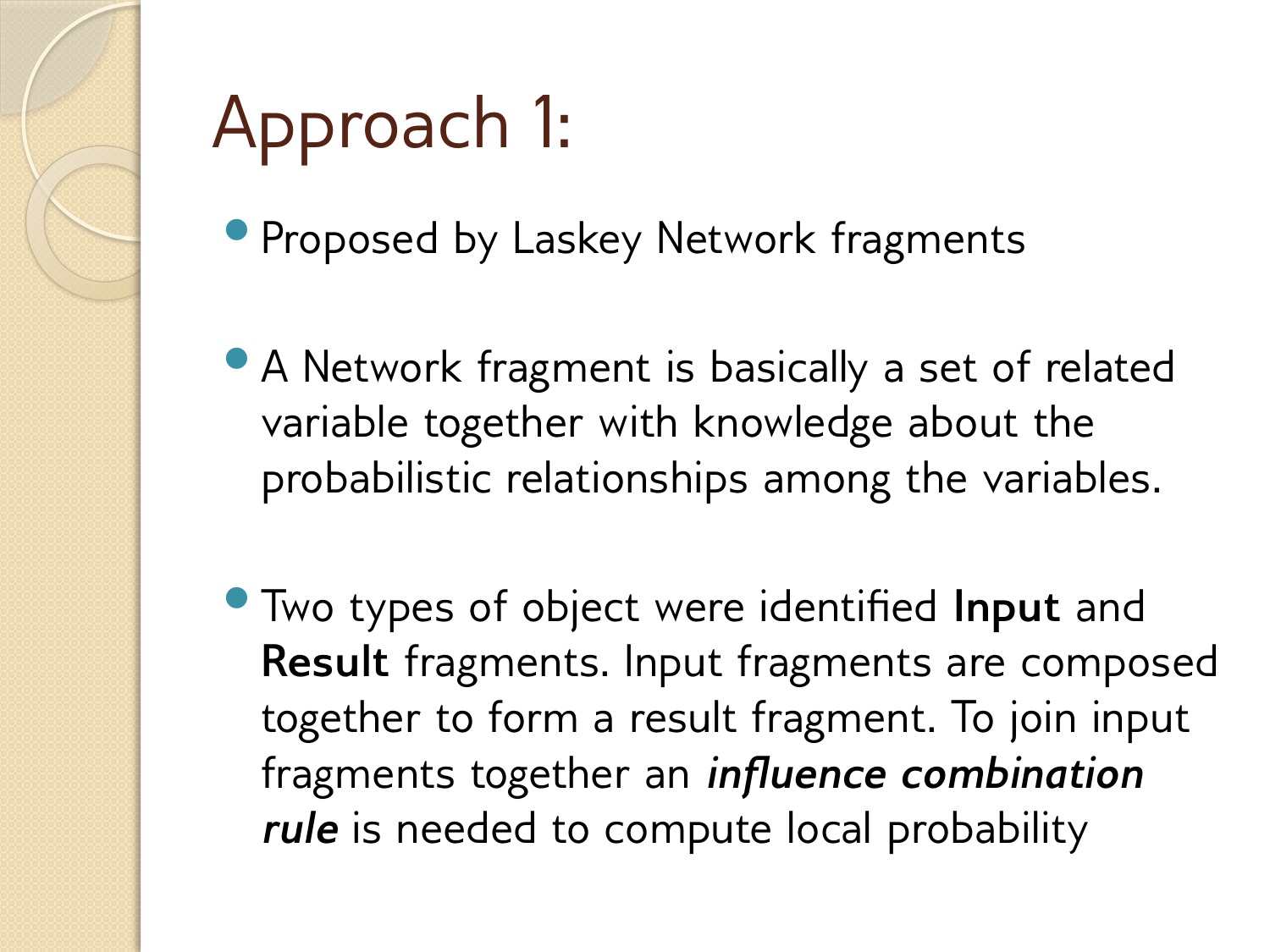

# Approach 1:
Proposed by Laskey Network fragments

A Network fragment is basically a set of related variable together with knowledge about the probabilistic relationships among the variables.

Two types of object were identified Input and Result fragments. Input fragments are composed together to form a result fragment. To join input fragments together an influence combination rule is needed to compute local probability